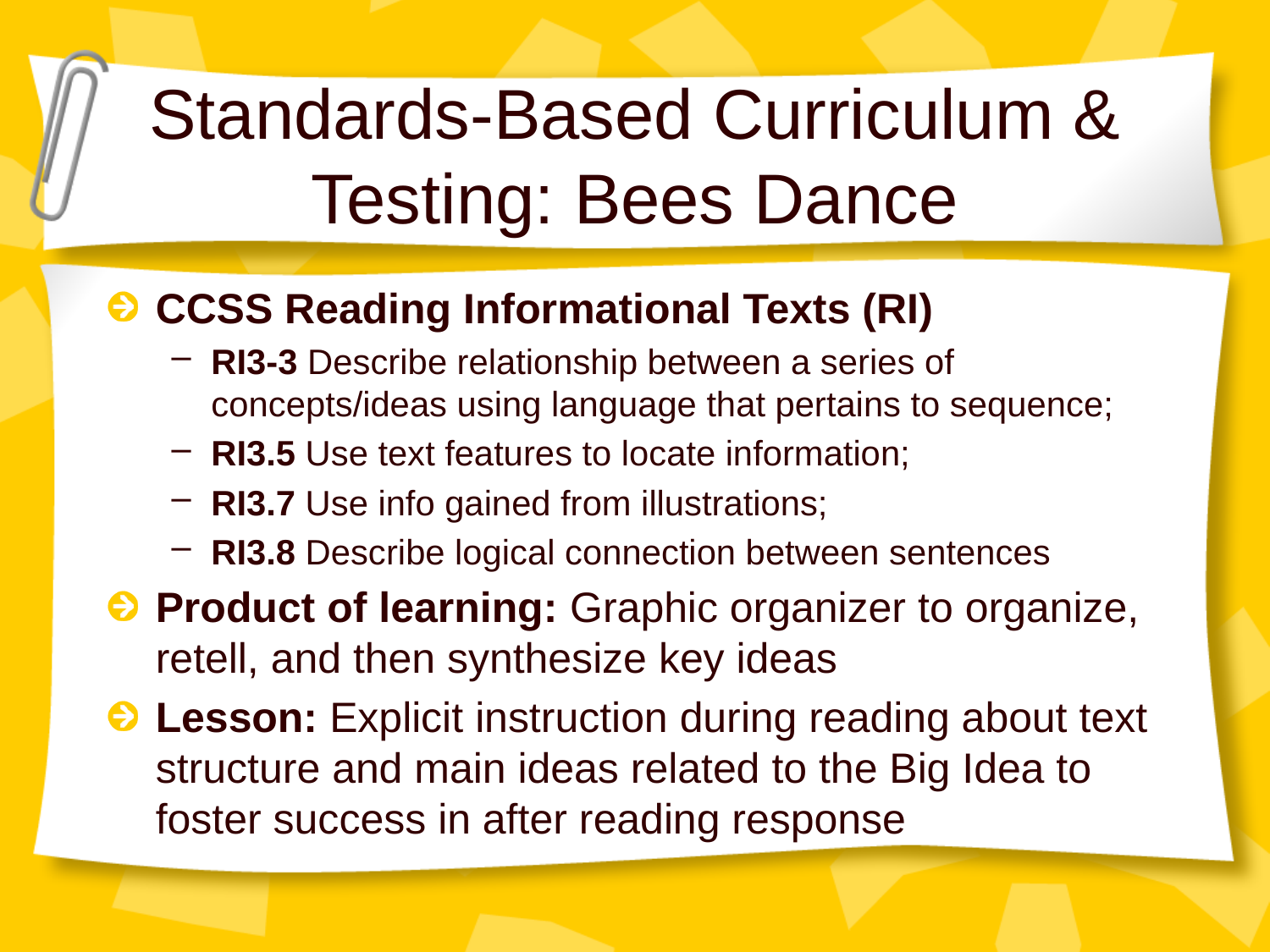

# Standards-Based Curriculum & Testing: Bees Dance
CCSS Reading Informational Texts (RI)
RI3-3 Describe relationship between a series of concepts/ideas using language that pertains to sequence;
RI3.5 Use text features to locate information;
RI3.7 Use info gained from illustrations;
RI3.8 Describe logical connection between sentences
Product of learning: Graphic organizer to organize, retell, and then synthesize key ideas
Lesson: Explicit instruction during reading about text structure and main ideas related to the Big Idea to foster success in after reading response